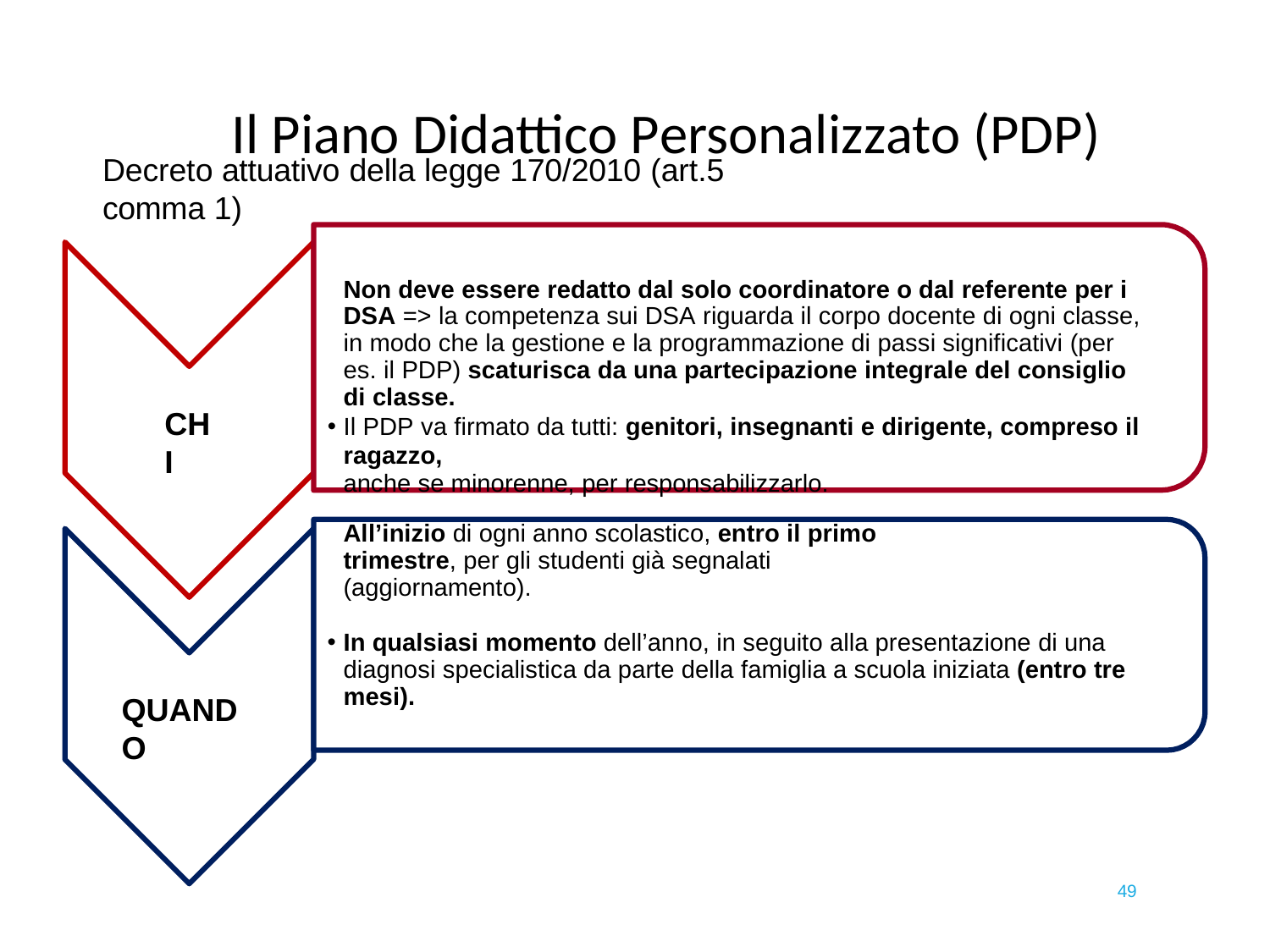

# Il Piano Didattico Personalizzato (PDP)
Decreto attuativo della legge 170/2010 (art.5 comma 1)

Non deve essere redatto dal solo coordinatore o dal referente per i DSA => la competenza sui DSA riguarda il corpo docente di ogni classe, in modo che la gestione e la programmazione di passi significativi (per es. il PDP) scaturisca da una partecipazione integrale del consiglio di classe.
CHI
Il PDP va firmato da tutti: genitori, insegnanti e dirigente, compreso il ragazzo,
anche se minorenne, per responsabilizzarlo.

All’inizio di ogni anno scolastico, entro il primo trimestre, per gli studenti già segnalati (aggiornamento).

In qualsiasi momento dell’anno, in seguito alla presentazione di una diagnosi specialistica da parte della famiglia a scuola iniziata (entro tre mesi).

QUANDO
49